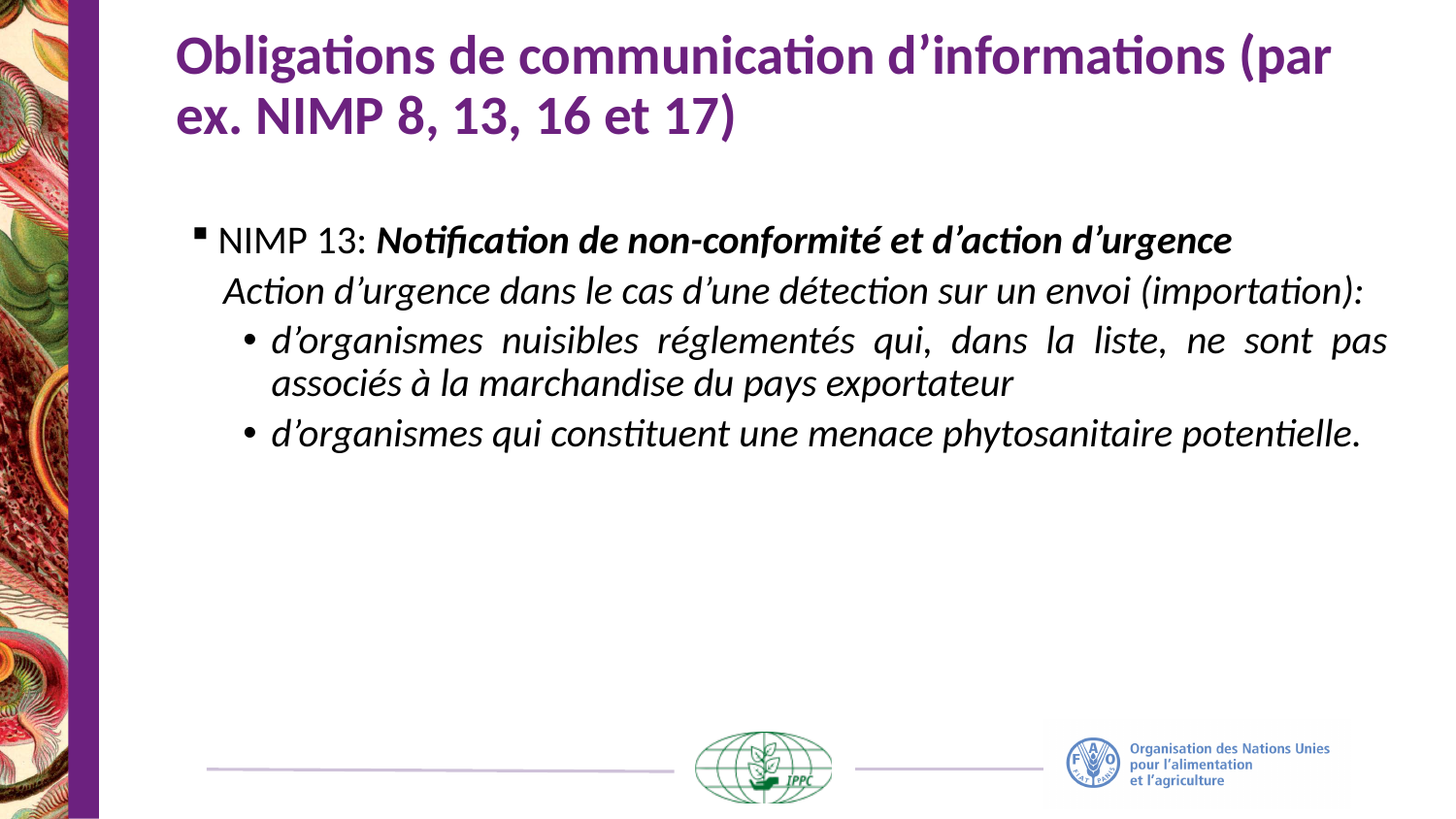

# Obligations de communication d’informations (par ex. NIMP 8, 13, 16 et 17)

NIMP 13: Notification de non-conformité et d’action d’urgence
	Action d’urgence dans le cas d’une détection sur un envoi (importation):
d’organismes nuisibles réglementés qui, dans la liste, ne sont pas associés à la marchandise du pays exportateur
d’organismes qui constituent une menace phytosanitaire potentielle.